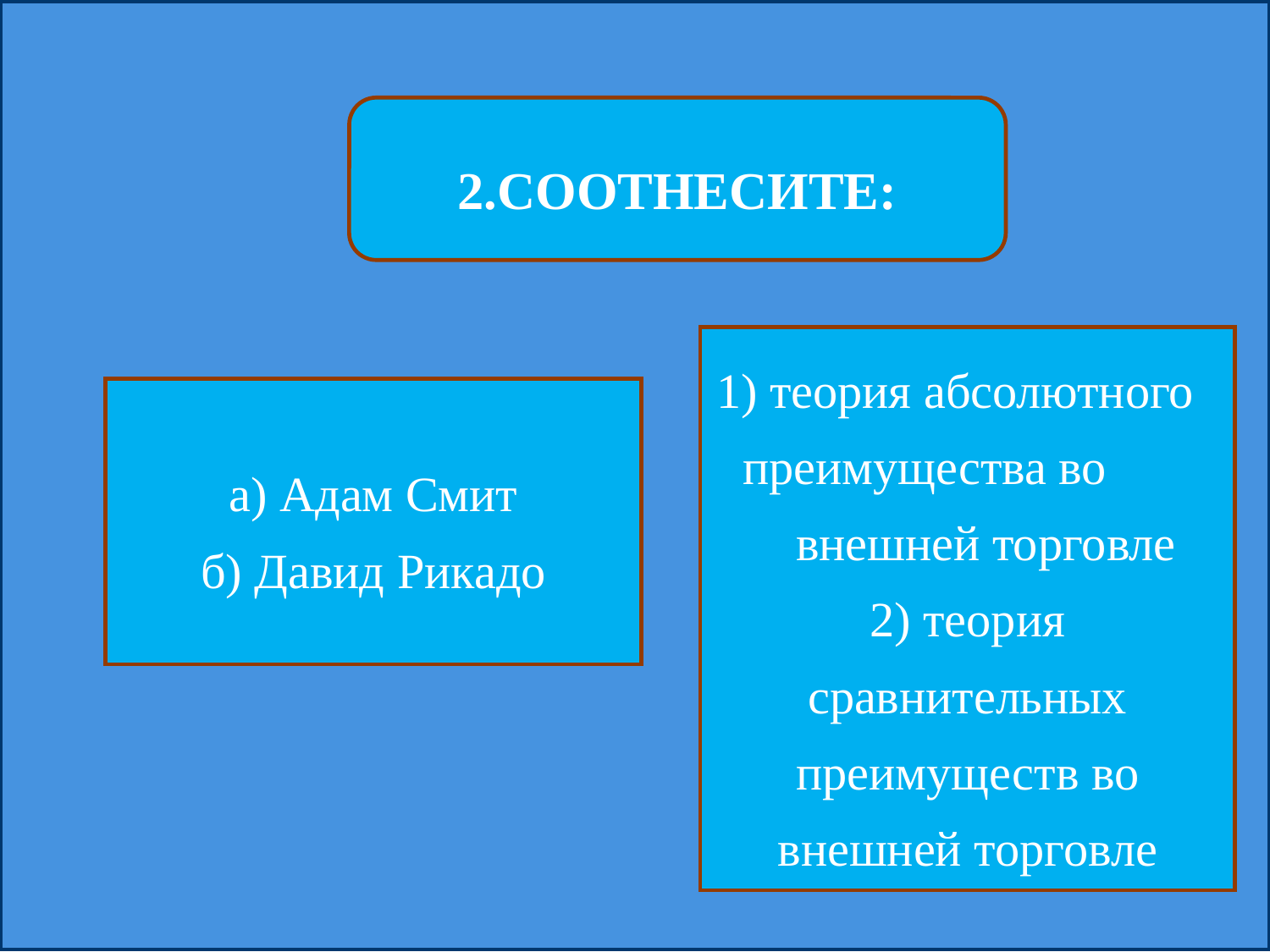

2.СООТНЕСИТЕ:
1) теория абсолютного     преимущества во             внешней торговле
2) теория сравнительных преимуществ во внешней торговле
а) Адам Смит
б) Давид Рикадо